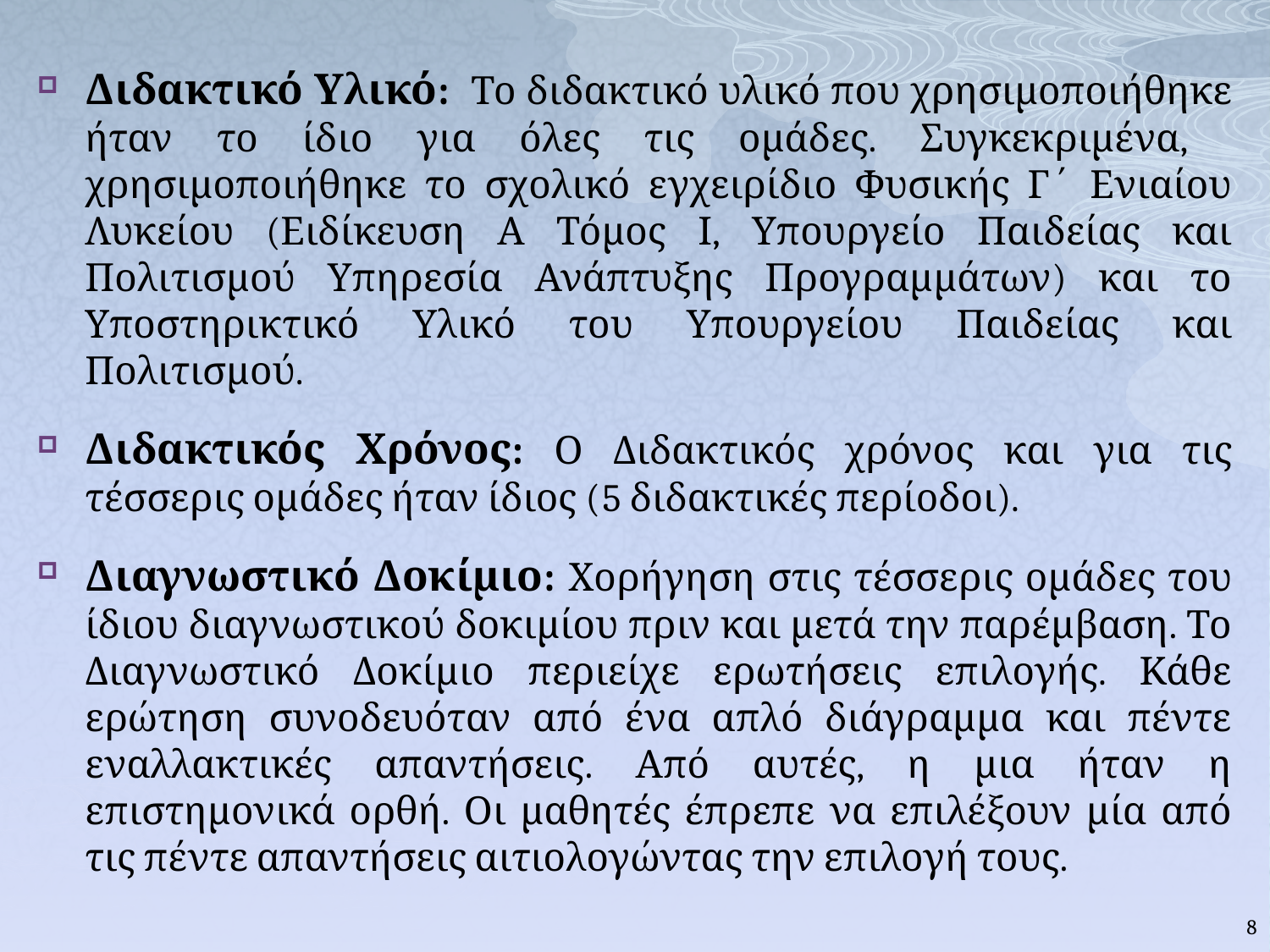

Διδακτικό Υλικό:  Το διδακτικό υλικό που χρησιμοποιήθηκε ήταν το ίδιο για όλες τις ομάδες. Συγκεκριμένα,  χρησιμοποιήθηκε το σχολικό εγχειρίδιο Φυσικής Γ΄ Ενιαίου Λυκείου (Ειδίκευση Α Τόμος Ι, Υπουργείο Παιδείας και Πολιτισμού Υπηρεσία Ανάπτυξης Προγραμμάτων) και το Υποστηρικτικό Υλικό του Υπουργείου Παιδείας και Πολιτισμού.
Διδακτικός Χρόνος: Ο Διδακτικός χρόνος και για τις τέσσερις ομάδες ήταν ίδιος (5 διδακτικές περίοδοι).
Διαγνωστικό Δοκίμιο: Χορήγηση στις τέσσερις ομάδες του ίδιου διαγνωστικού δοκιμίου πριν και μετά την παρέμβαση. Το Διαγνωστικό Δοκίμιο περιείχε ερωτήσεις επιλογής. Κάθε ερώτηση συνοδευόταν από ένα απλό διάγραμμα και πέντε εναλλακτικές απαντήσεις. Από αυτές, η μια ήταν η επιστημονικά ορθή. Οι μαθητές έπρεπε να επιλέξουν μία από τις πέντε απαντήσεις αιτιολογώντας την επιλογή τους.
8